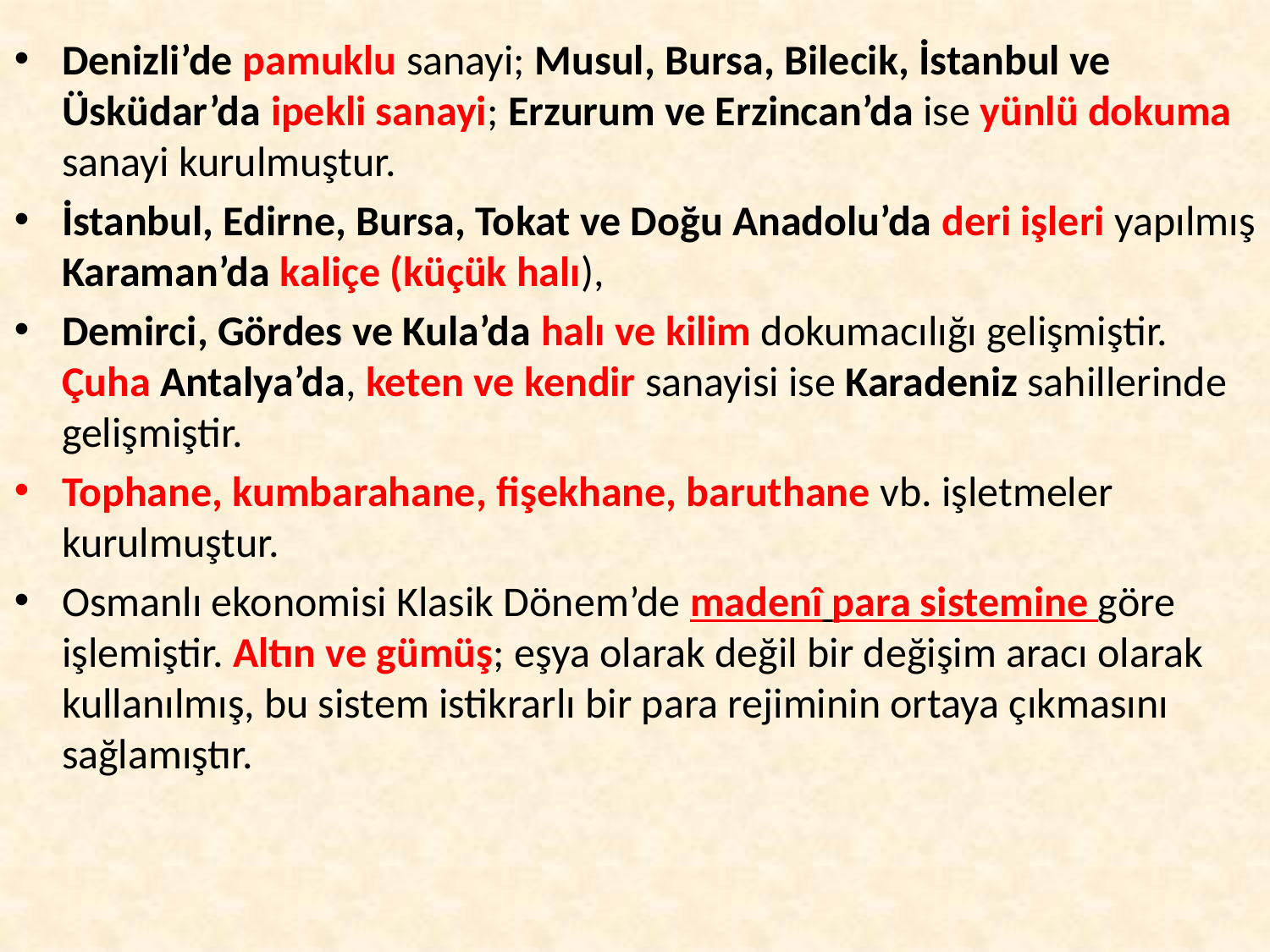

Denizli’de pamuklu sanayi; Musul, Bursa, Bilecik, İstanbul ve Üsküdar’da ipekli sanayi; Erzurum ve Erzincan’da ise yünlü dokuma sanayi kurulmuştur.
İstanbul, Edirne, Bursa, Tokat ve Doğu Anadolu’da deri işleri yapılmış Karaman’da kaliçe (küçük halı),
Demirci, Gördes ve Kula’da halı ve kilim dokumacılığı gelişmiştir. Çuha Antalya’da, keten ve kendir sanayisi ise Karadeniz sahillerinde gelişmiştir.
Tophane, kumbarahane, fişekhane, baruthane vb. işletmeler kurulmuştur.
Osmanlı ekonomisi Klasik Dönem’de madenî para sistemine göre işlemiştir. Altın ve gümüş; eşya olarak değil bir değişim aracı olarak kullanılmış, bu sistem istikrarlı bir para rejiminin ortaya çıkmasını sağlamıştır.